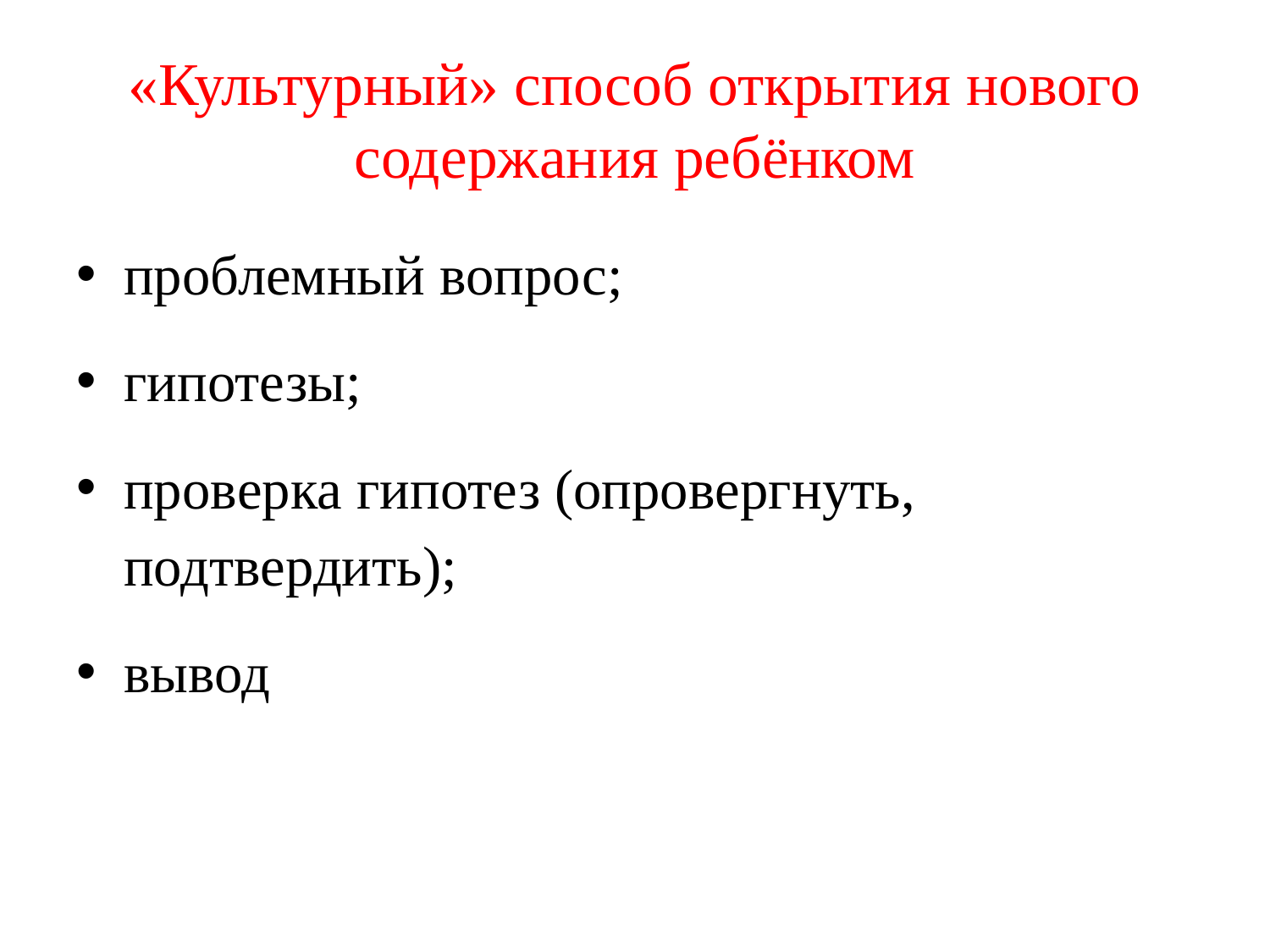

# «Культурный» способ открытия нового содержания ребёнком
проблемный вопрос;
гипотезы;
проверка гипотез (опровергнуть, подтвердить);
вывод